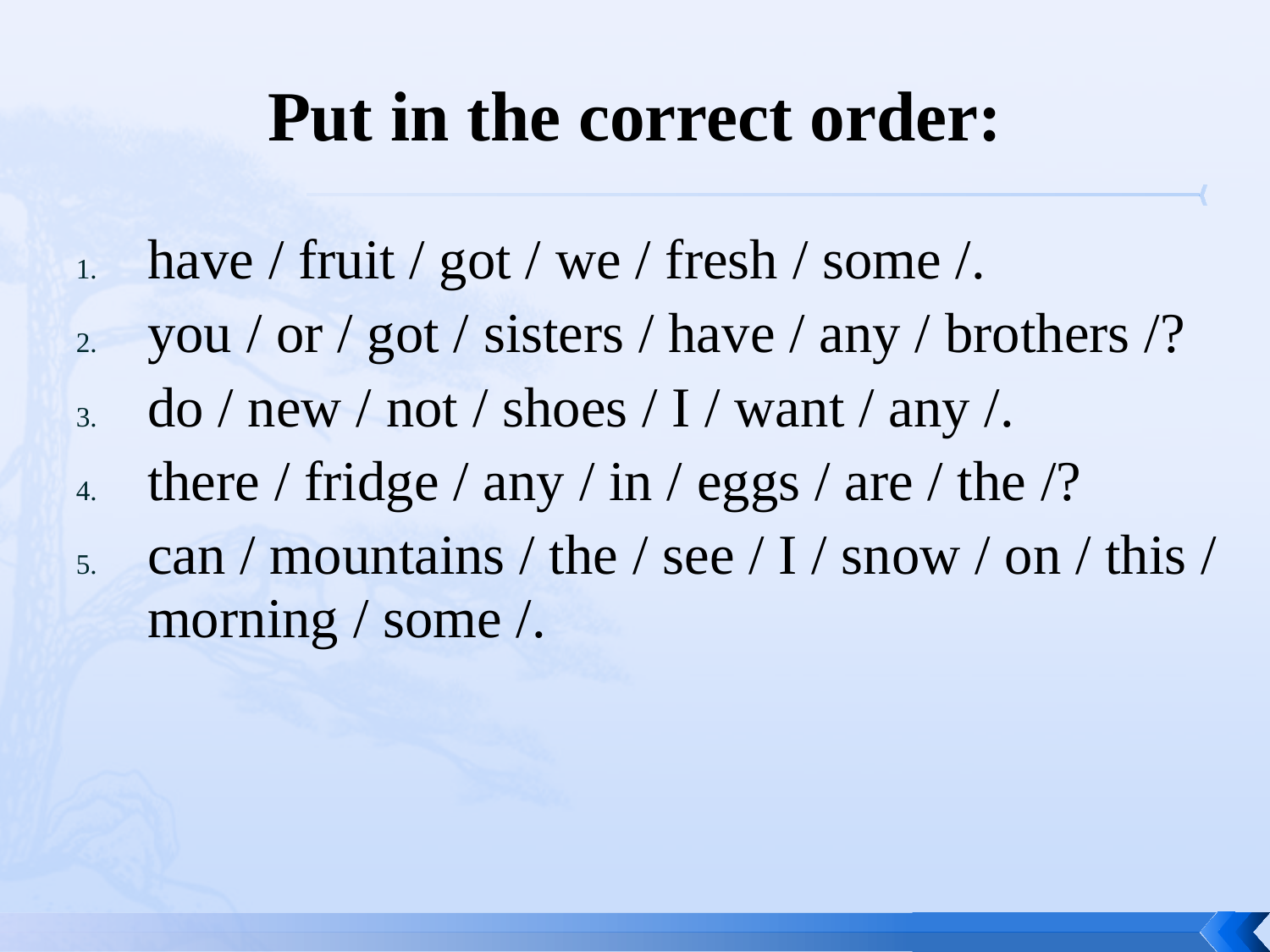

# Put in the correct order:
have / fruit / got / we / fresh / some /.
you / or / got / sisters / have / any / brothers /?
do / new / not / shoes / I / want / any /.
there / fridge / any / in / eggs / are / the /?
can / mountains / the / see / I / snow / on / this / morning / some /.